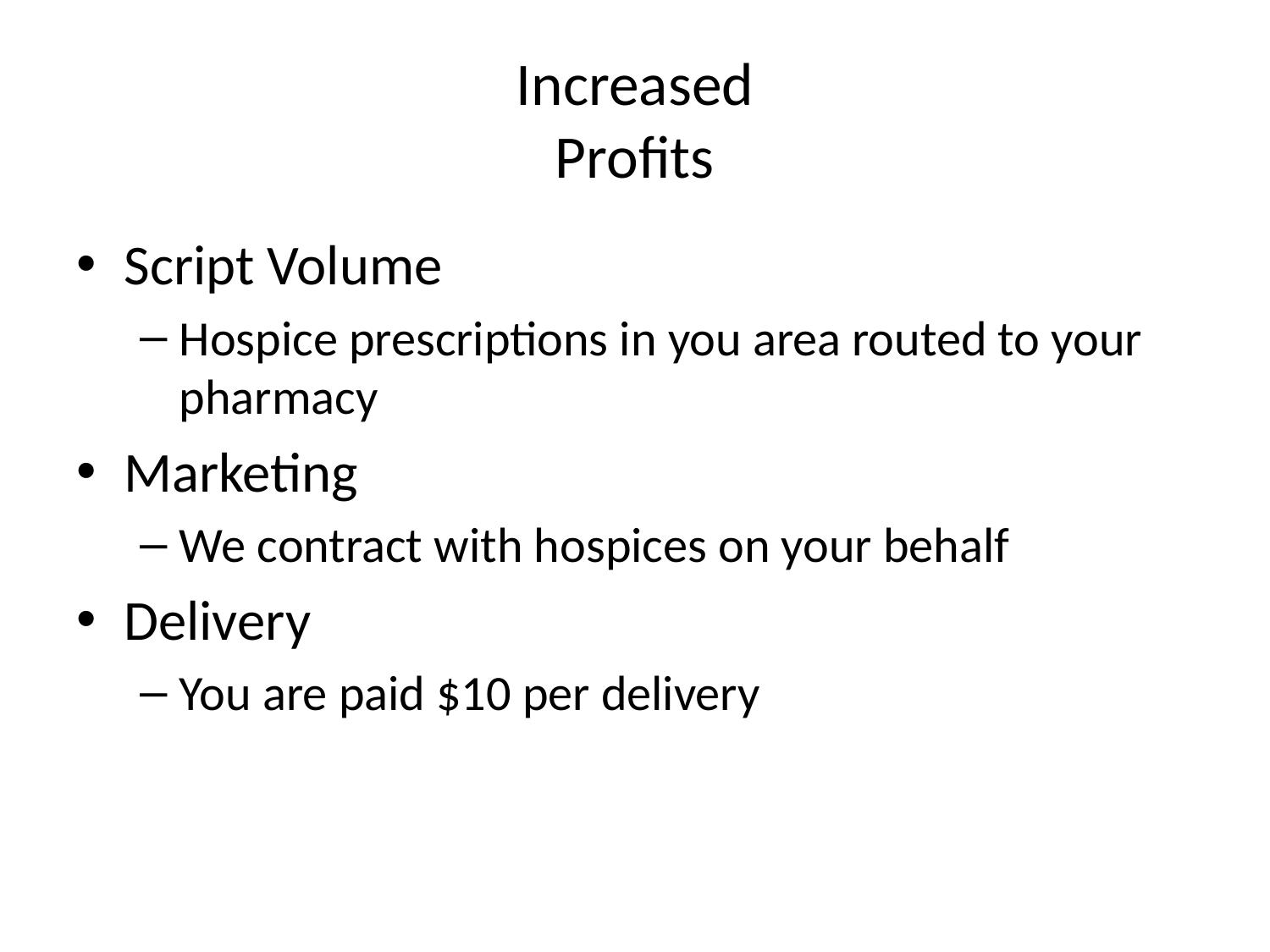

# Increased Profits
Script Volume
Hospice prescriptions in you area routed to your pharmacy
Marketing
We contract with hospices on your behalf
Delivery
You are paid $10 per delivery